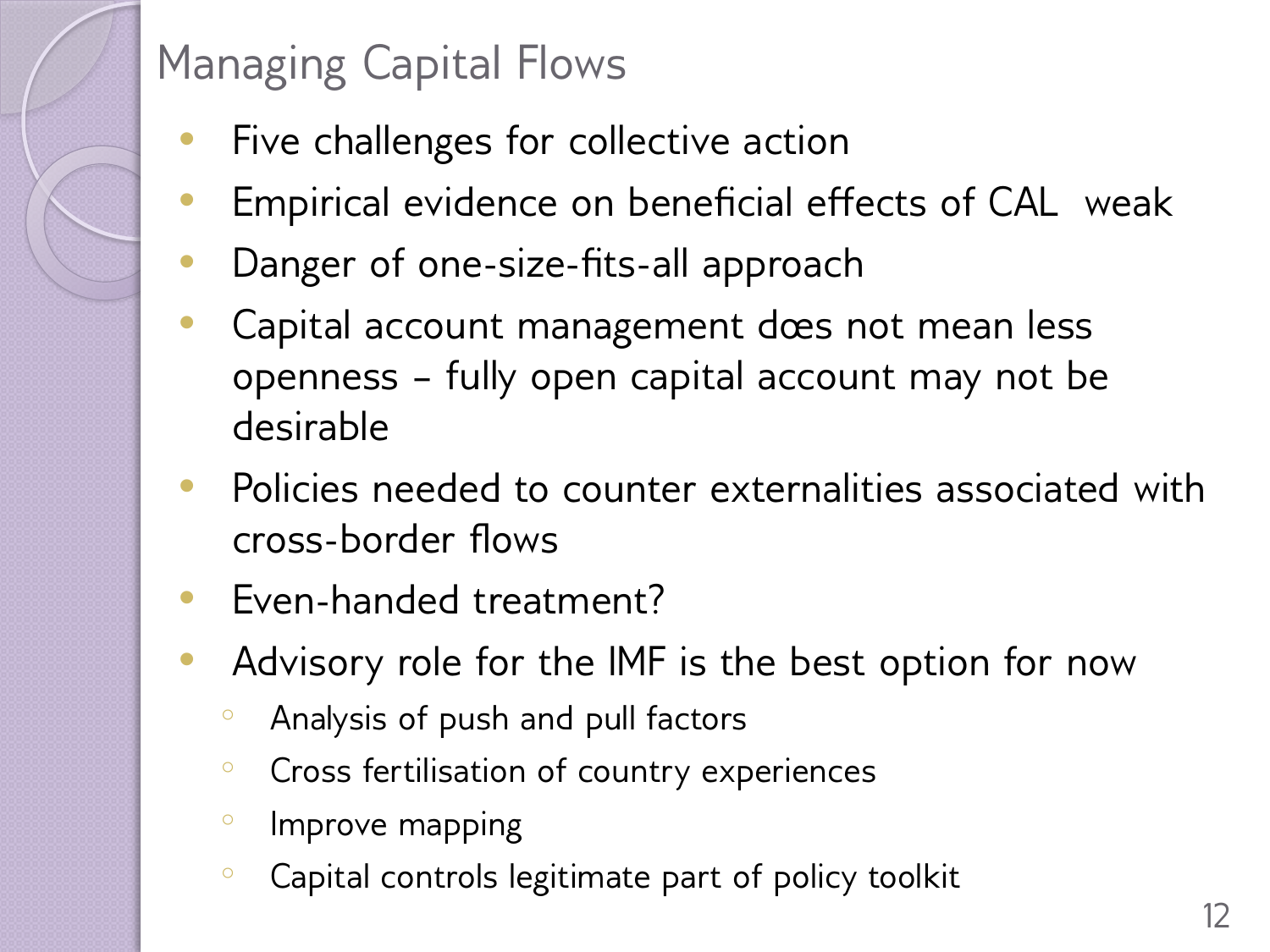

# Managing Capital Flows
Five challenges for collective action
Empirical evidence on beneficial effects of CAL  weak
Danger of one-size-fits-all approach
Capital account management does not mean less openness – fully open capital account may not be desirable
Policies needed to counter externalities associated with cross-border flows
Even-handed treatment?
Advisory role for the IMF is the best option for now
Analysis of push and pull factors
Cross fertilisation of country experiences
Improve mapping
Capital controls legitimate part of policy toolkit
12